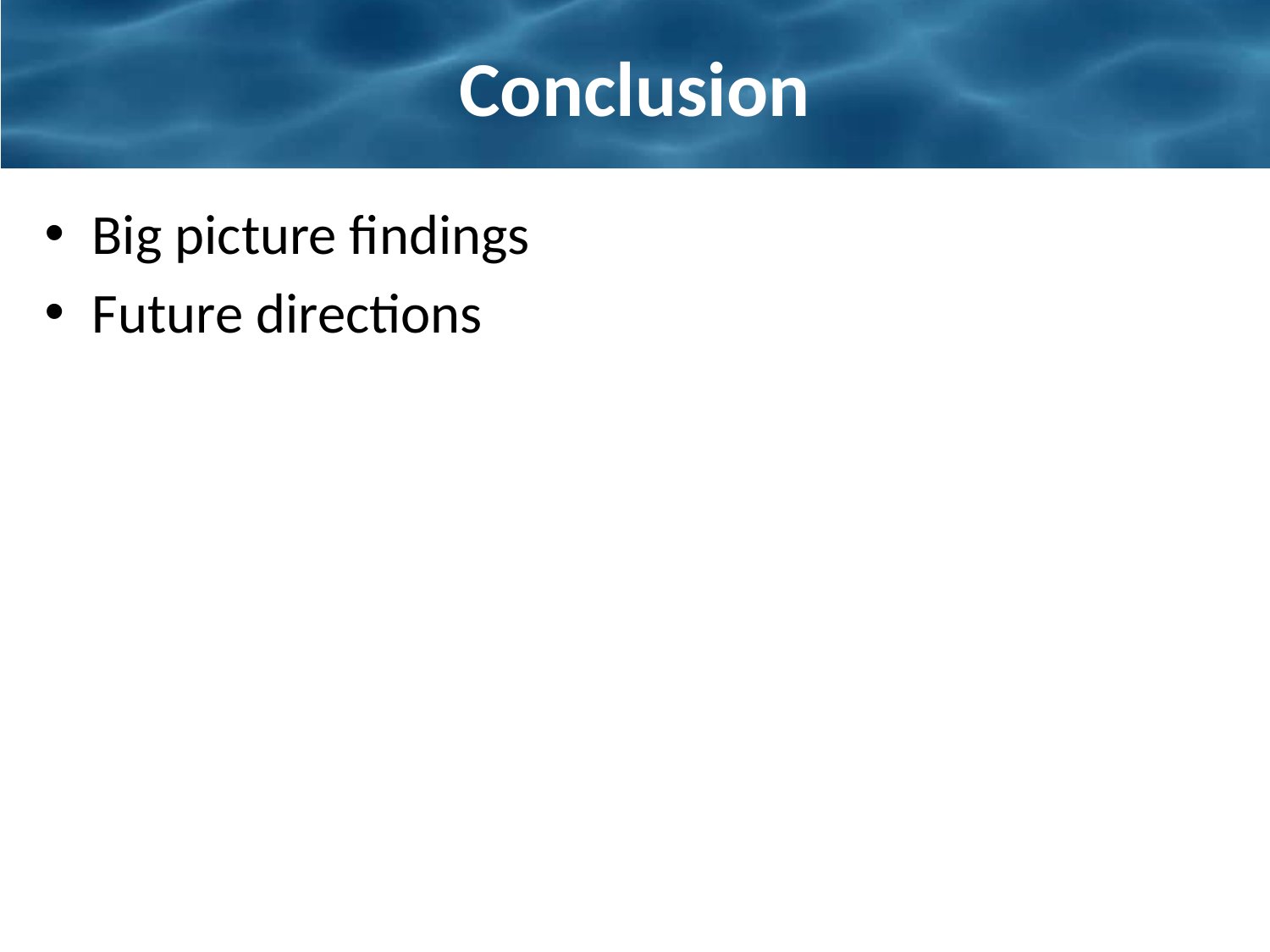

# Conclusion
Big picture findings
Future directions